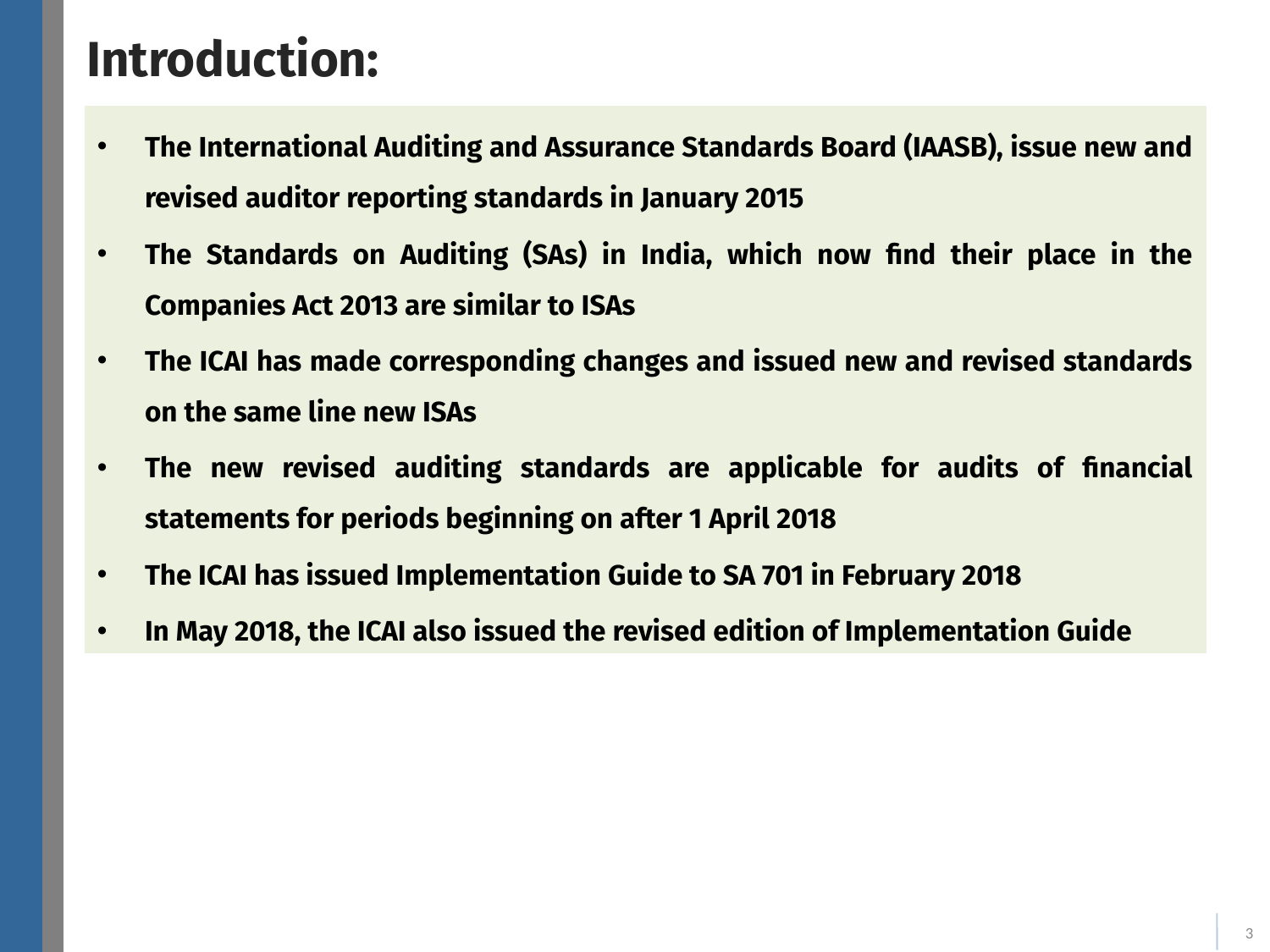

# Introduction:
The International Auditing and Assurance Standards Board (IAASB), issue new and revised auditor reporting standards in January 2015
The Standards on Auditing (SAs) in India, which now find their place in the Companies Act 2013 are similar to ISAs
The ICAI has made corresponding changes and issued new and revised standards on the same line new ISAs
The new revised auditing standards are applicable for audits of financial statements for periods beginning on after 1 April 2018
The ICAI has issued Implementation Guide to SA 701 in February 2018
In May 2018, the ICAI also issued the revised edition of Implementation Guide
3